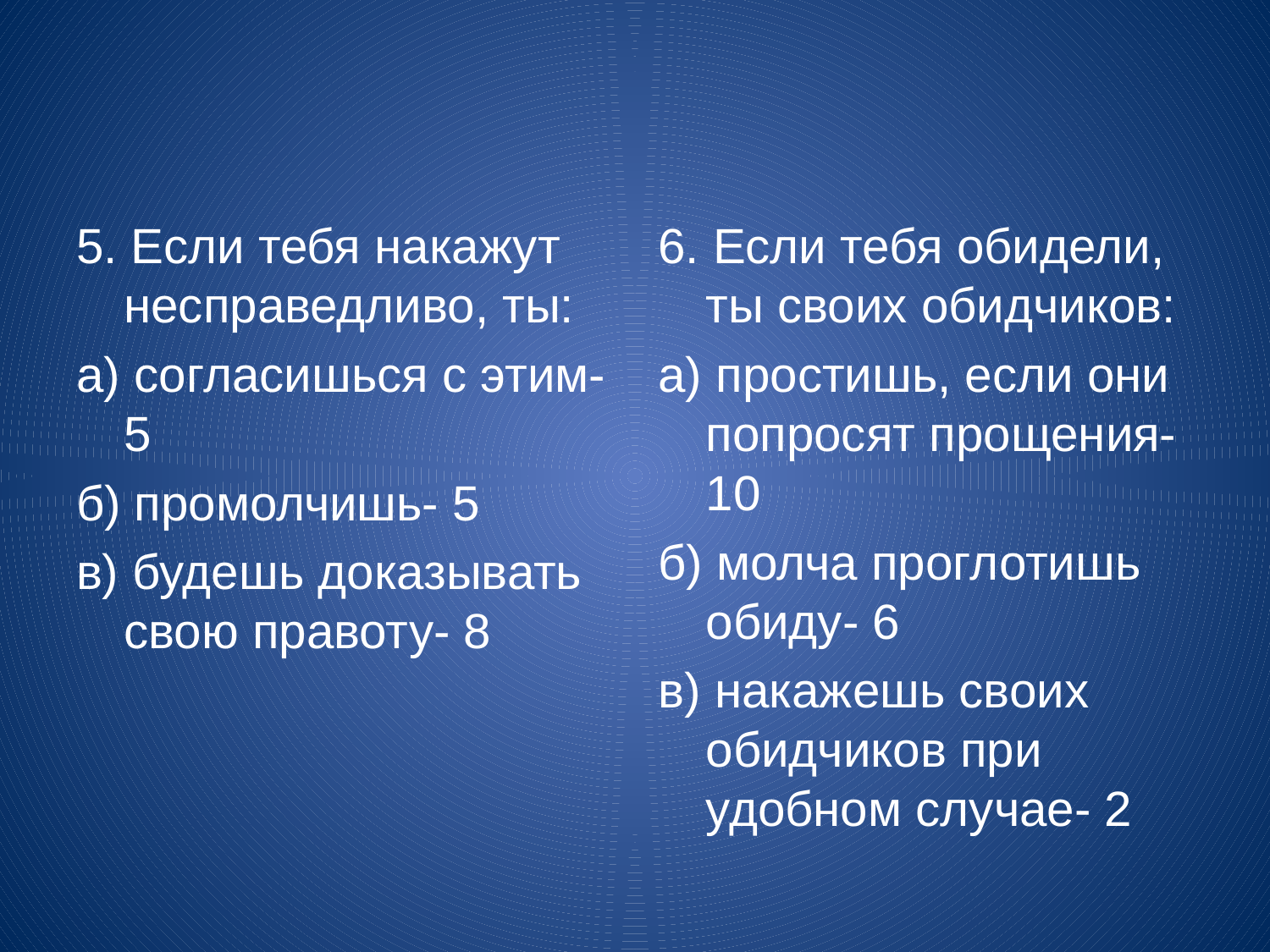

#
5. Если тебя накажут несправедливо, ты:
а) согласишься с этим-5
б) промолчишь- 5
в) будешь доказывать свою правоту- 8
6. Если тебя обидели, ты своих обидчиков:
а) простишь, если они попросят прощения-10
б) молча проглотишь обиду- 6
в) накажешь своих обидчиков при удобном случае- 2